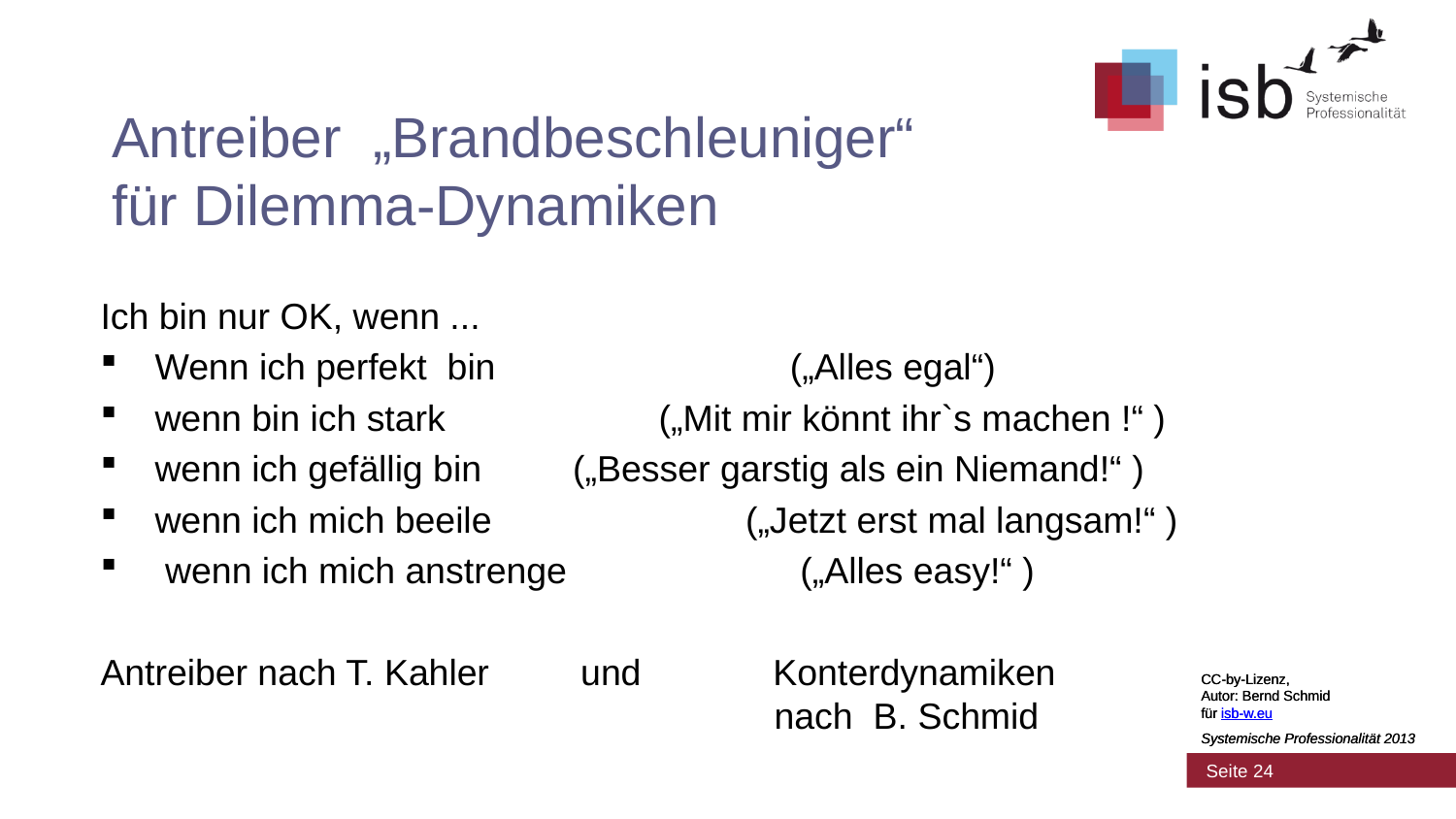

# Antreiber  „Brandbeschleuniger“ für Dilemma-Dynamiken
Ich bin nur OK, wenn ...
Wenn ich perfekt  bin                             („Alles egal“)
wenn bin ich stark                     („Mit mir könnt ihr`s machen !“ )
wenn ich gefällig bin         („Besser garstig als ein Niemand!“ )
wenn ich mich beeile                         („Jetzt erst mal langsam!“ )
 wenn ich mich anstrenge                       („Alles easy!“ )

Antreiber nach T. Kahler         und             Konterdynamiken						         nach  B. Schmid

CC-by-Lizenz,
Autor: Bernd Schmid
für isb-w.eu
Systemische Professionalität 2013
 Seite 24